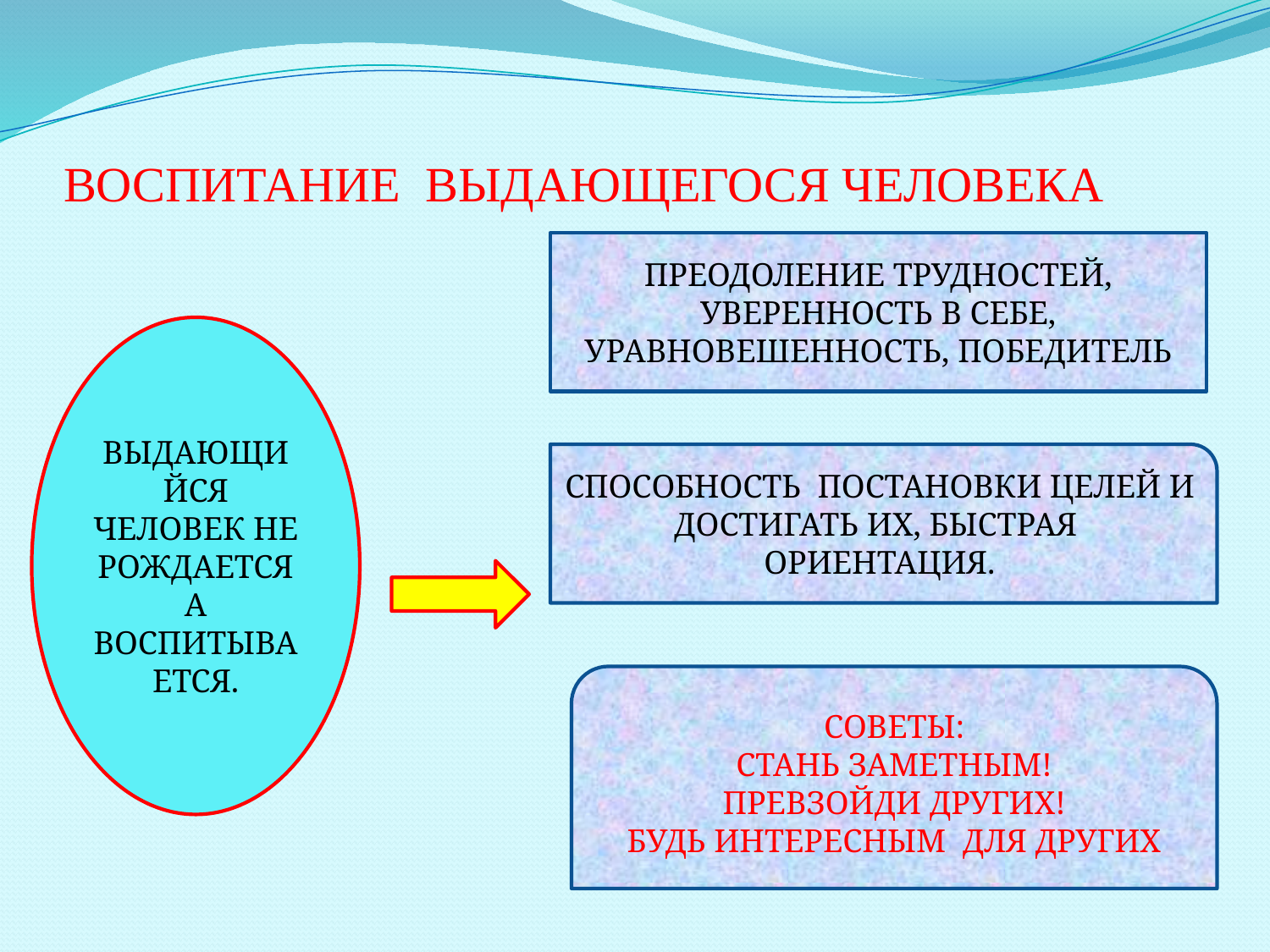

# ВОСПИТАНИЕ  ВЫДАЮЩЕГОСЯ ЧЕЛОВЕКА
ПРЕОДОЛЕНИЕ ТРУДНОСТЕЙ, УВЕРЕННОСТЬ В СЕБЕ, УРАВНОВЕШЕННОСТЬ, ПОБЕДИТЕЛЬ
ВЫДАЮЩИЙСЯ ЧЕЛОВЕК НЕ РОЖДАЕТСЯ А ВОСПИТЫВАЕТСЯ.
СПОСОБНОСТЬ  ПОСТАНОВКИ ЦЕЛЕЙ И ДОСТИГАТЬ ИХ, БЫСТРАЯ  ОРИЕНТАЦИЯ.

СОВЕТЫ:
СТАНЬ ЗАМЕТНЫМ!
ПРЕВЗОЙДИ ДРУГИХ!
БУДЬ ИНТЕРЕСНЫМ  ДЛЯ ДРУГИХ